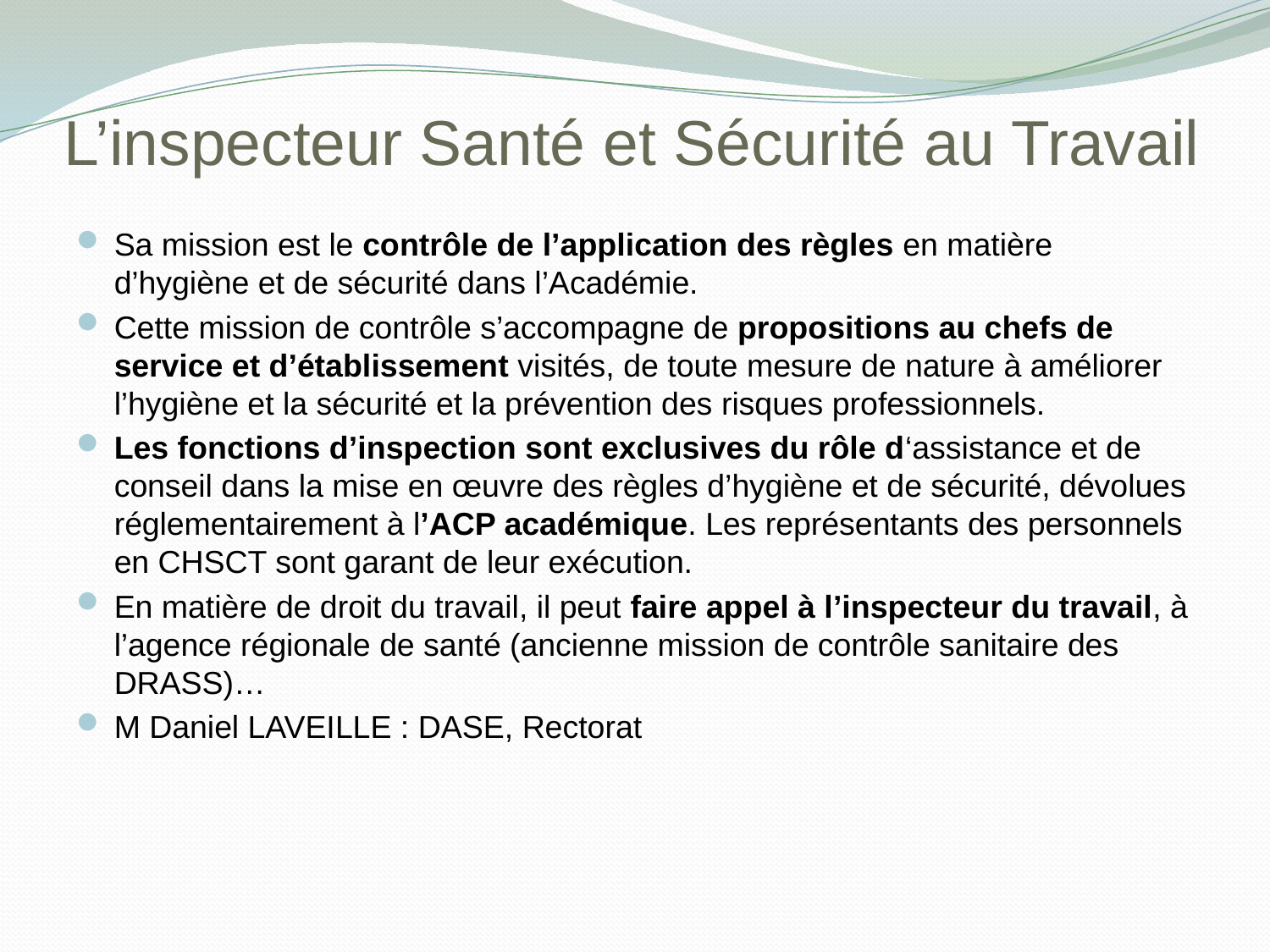

# L’inspecteur Santé et Sécurité au Travail
Sa mission est le contrôle de l’application des règles en matière d’hygiène et de sécurité dans l’Académie.
Cette mission de contrôle s’accompagne de propositions au chefs de service et d’établissement visités, de toute mesure de nature à améliorer l’hygiène et la sécurité et la prévention des risques professionnels.
Les fonctions d’inspection sont exclusives du rôle d‘assistance et de conseil dans la mise en œuvre des règles d’hygiène et de sécurité, dévolues réglementairement à l’ACP académique. Les représentants des personnels en CHSCT sont garant de leur exécution.
En matière de droit du travail, il peut faire appel à l’inspecteur du travail, à l’agence régionale de santé (ancienne mission de contrôle sanitaire des DRASS)…
M Daniel LAVEILLE : DASE, Rectorat